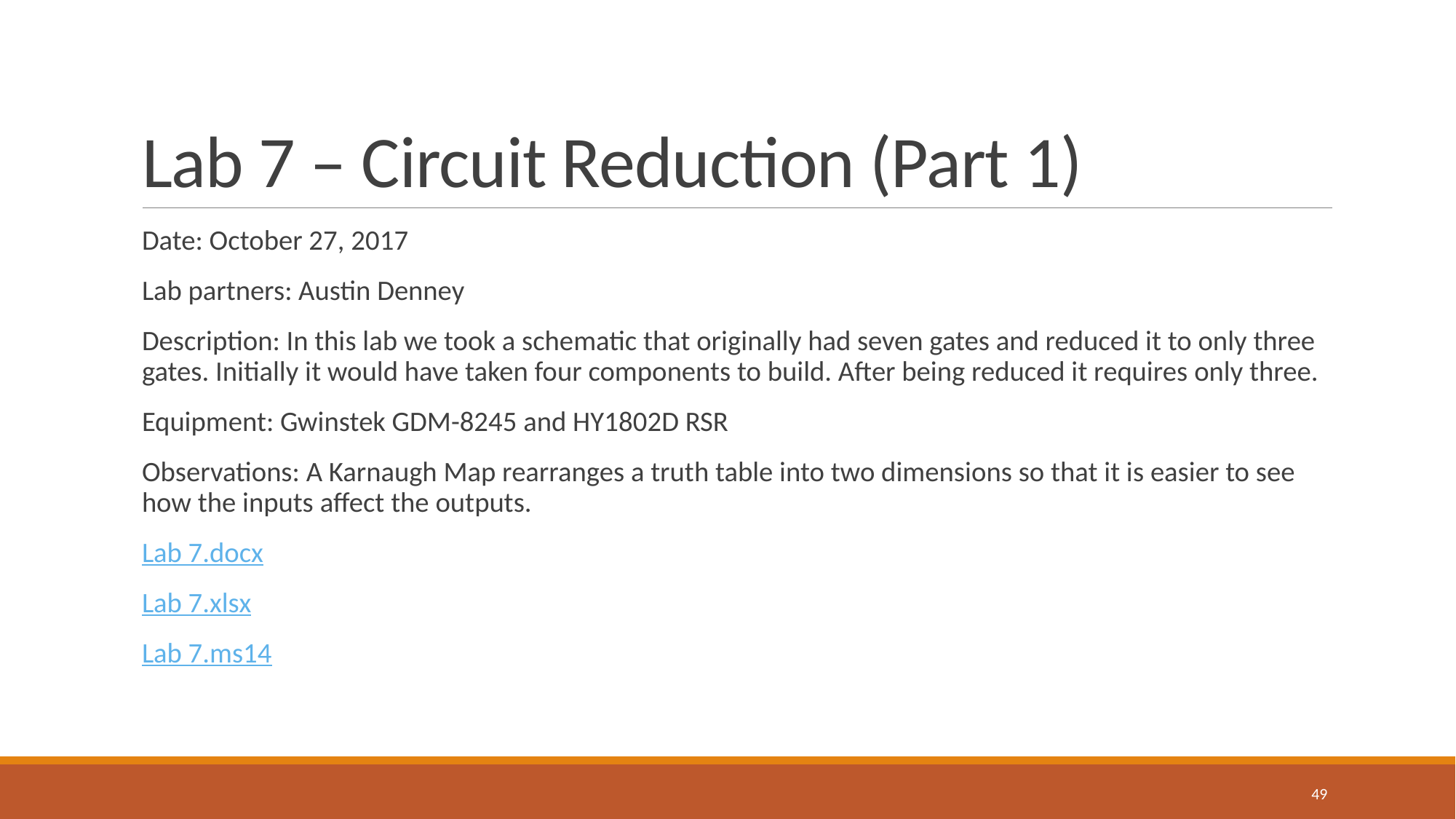

# Lab 7 – Circuit Reduction (Part 1)
Date: October 27, 2017
Lab partners: Austin Denney
Description: In this lab we took a schematic that originally had seven gates and reduced it to only three gates. Initially it would have taken four components to build. After being reduced it requires only three.
Equipment: Gwinstek GDM-8245 and HY1802D RSR
Observations: A Karnaugh Map rearranges a truth table into two dimensions so that it is easier to see how the inputs affect the outputs.
Lab 7.docx
Lab 7.xlsx
Lab 7.ms14
49